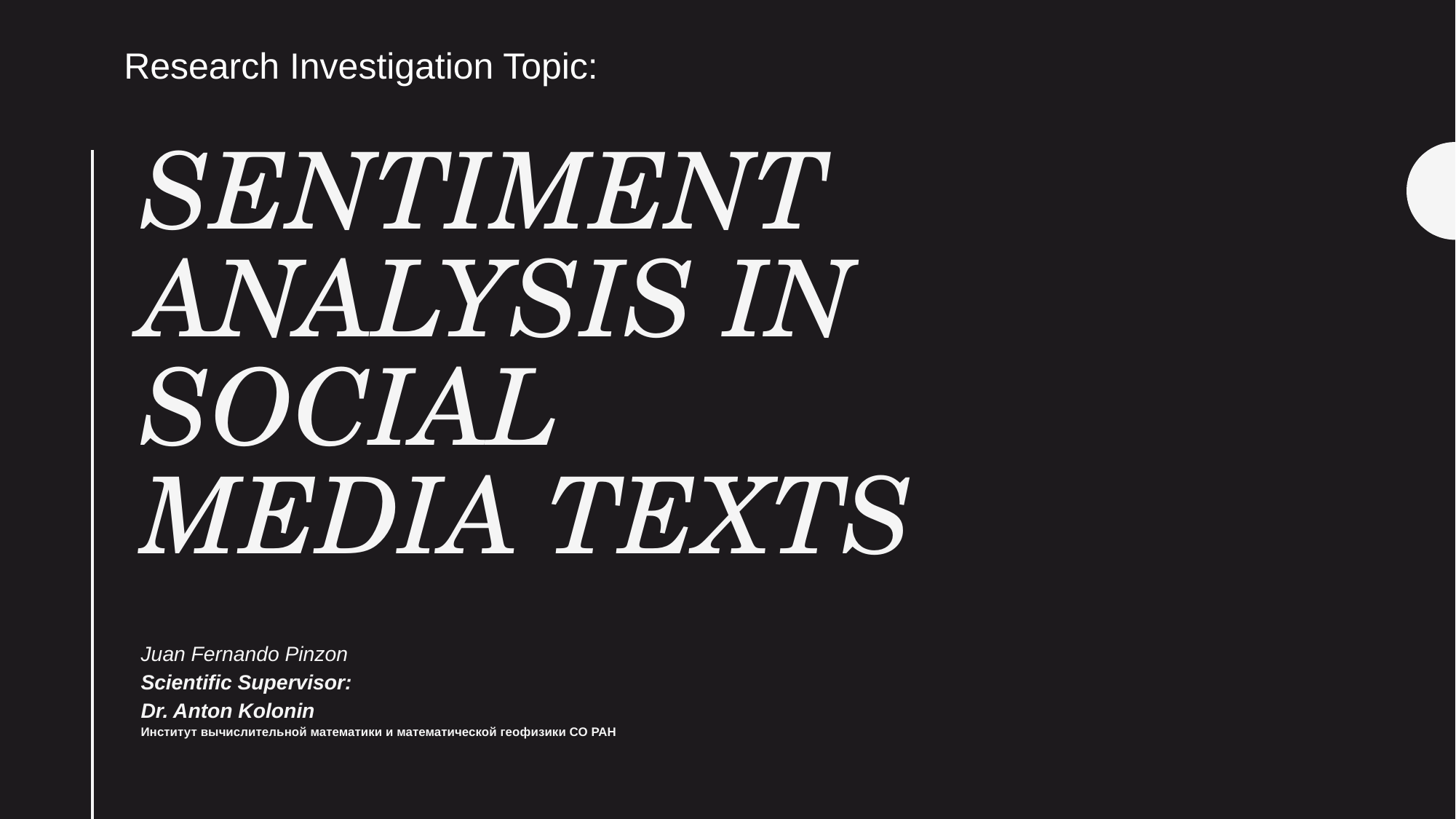

Research Investigation Topic:
# Sentiment Analysis in Social Media Texts
Juan Fernando Pinzon
Scientific Supervisor:
Dr. Anton Kolonin
Институт вычислительной математики и математической геофизики СО РАН